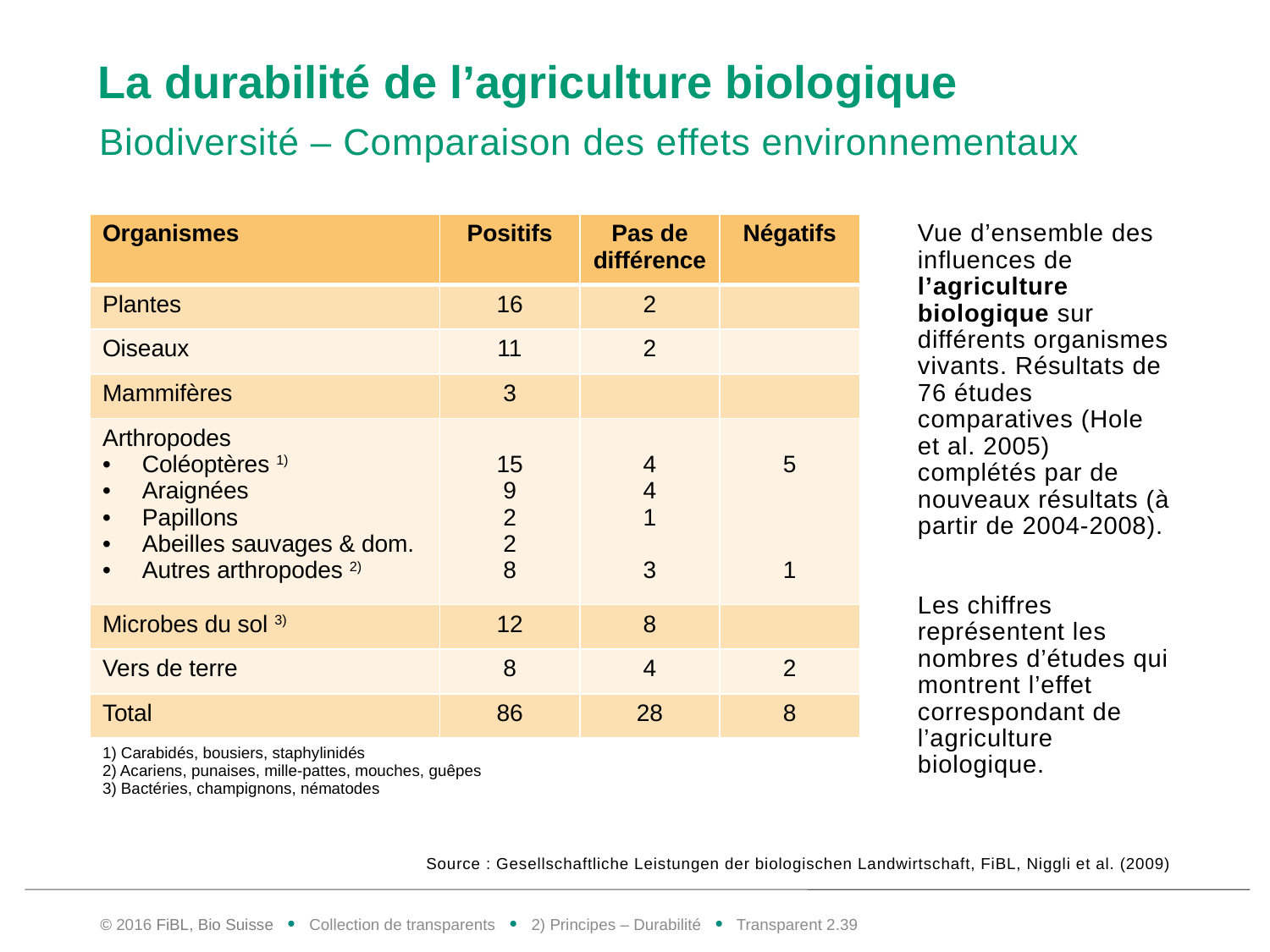

# La durabilité de l’agriculture biologique
Biodiversité – Comparaison des effets environnementaux
| Organismes | Positifs | Pas de différence | Négatifs |
| --- | --- | --- | --- |
| Plantes | 16 | 2 |  |
| Oiseaux | 11 | 2 |  |
| Mammifères | 3 |  |  |
| Arthropodes Coléoptères 1) Araignées Papillons Abeilles sauvages & dom. Autres arthropodes 2) | 15 9 2 2 8 | 4 4 1 3 | 5 1 |
| Microbes du sol 3) | 12 | 8 |  |
| Vers de terre | 8 | 4 | 2 |
| Total | 86 | 28 | 8 |
| 1) Carabidés, bousiers, staphylinidés 2) Acariens, punaises, mille-pattes, mouches, guêpes 3) Bactéries, champignons, nématodes |  |  |  |
Vue d’ensemble des influences de l’agriculture biologique sur différents organismes vivants. Résultats de 76 études comparatives (Hole et al. 2005) complétés par de nouveaux résultats (à partir de 2004-2008).

Les chiffres représentent les nombres d’études qui montrent l’effet correspondant de l’agriculture biologique.
Source : Gesellschaftliche Leistungen der biologischen Landwirtschaft, FiBL, Niggli et al. (2009)

© 2016 FiBL, Bio Suisse   •   Collection de transparents   •   2) Principes – Durabilité   •   Transparent 2.39